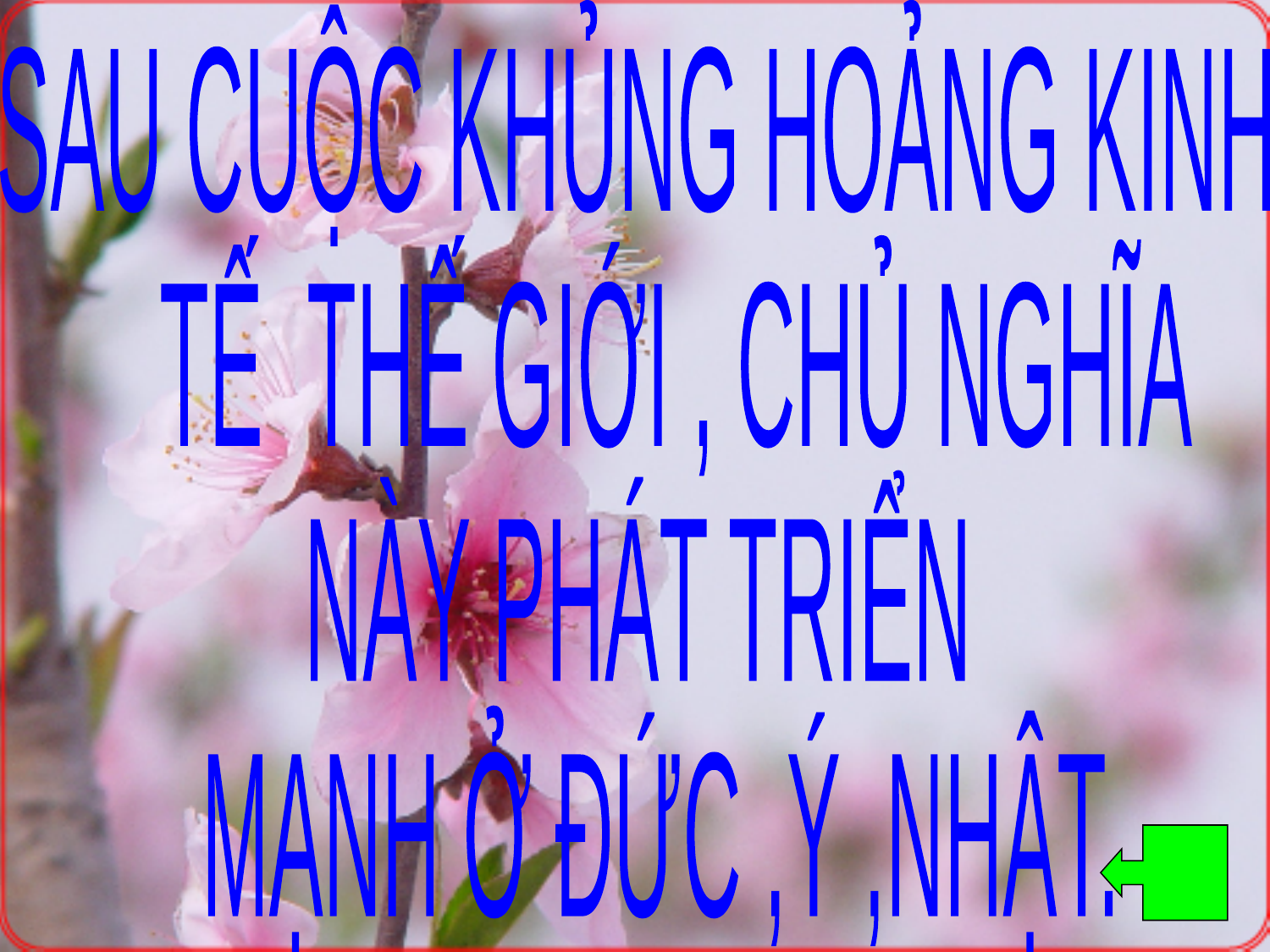

SAU CUỘC KHỦNG HOẢNG KINH
  TẾ  THẾ GIỚI , CHỦ NGHĨA
NÀY PHÁT TRIỂN
 MẠNH Ở ĐỨC ,Ý ,NHẬT.